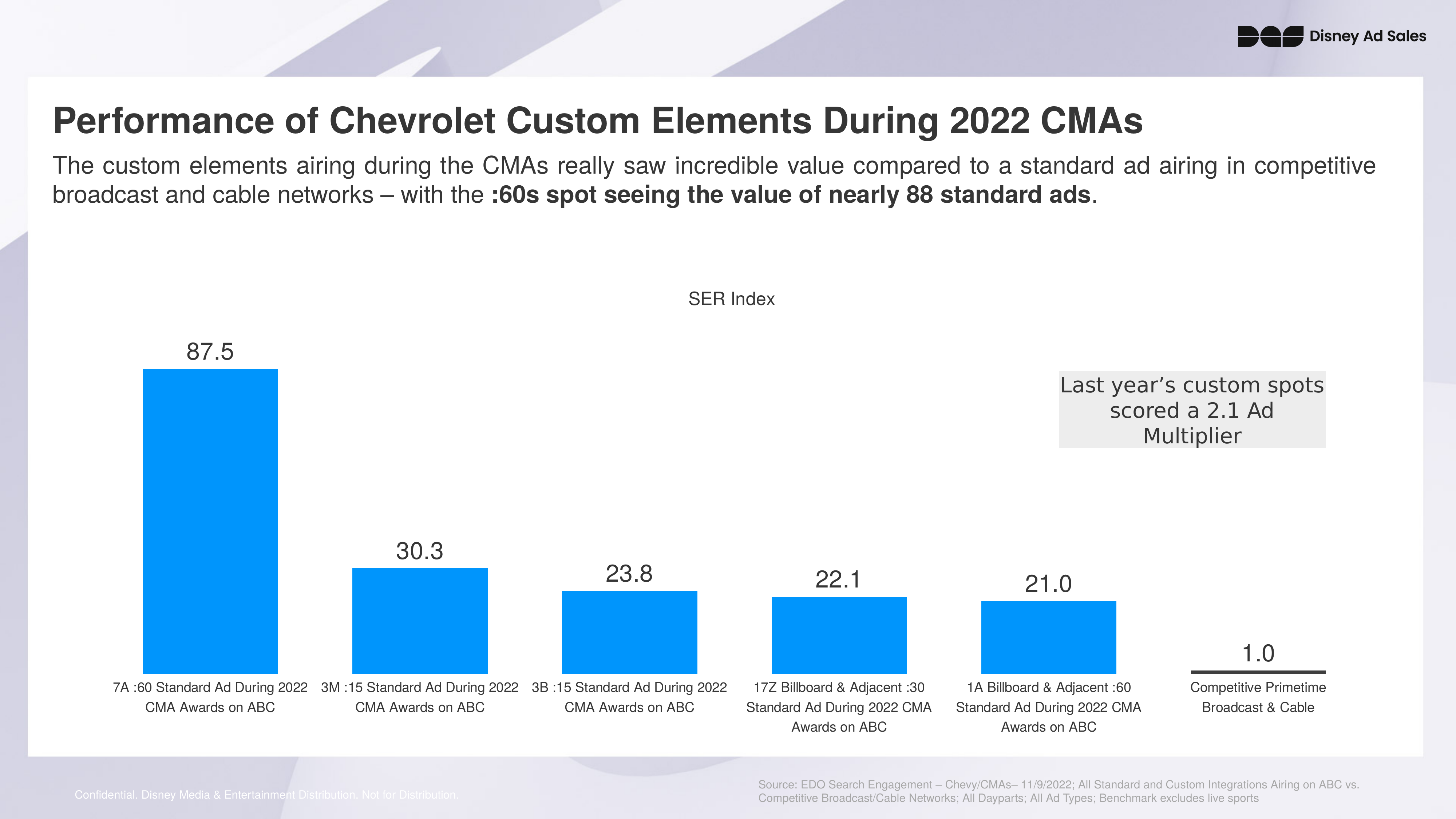

Performance of Chevrolet Custom Elements During 2022 CMAs

The custom elements airing during the CMAs really saw incredible value compared to a standard ad airing in competitive broadcast and cable networks – with the :60s spot seeing the value of nearly 88 standard ads.

### Chart: SER Index

| Category | Ad Multiplier |
|---|---|
| 7A :60 Standard Ad During 2022 CMA Awards on ABC | 87.53693436195292 |
| 3M :15 Standard Ad During 2022 CMA Awards on ABC | 30.336320042418073 |
| 3B :15 Standard Ad During 2022 CMA Awards on ABC | 23.849157280877836 |
| 17Z Billboard & Adjacent :30 Standard Ad During 2022 CMA Awards on ABC | 22.121234854438754 |
| 1A Billboard & Adjacent :60 Standard Ad During 2022 CMA Awards on ABC | 20.982380191001322 |
| Competitive Primetime Broadcast & Cable | 1.0 |
Last year’s custom spots scored a 2.1 Ad Multiplier
Source: EDO Search Engagement – Chevy/CMAs– 11/9/2022; All Standard and Custom Integrations Airing on ABC vs. Competitive Broadcast/Cable Networks; All Dayparts; All Ad Types; Benchmark excludes live sports